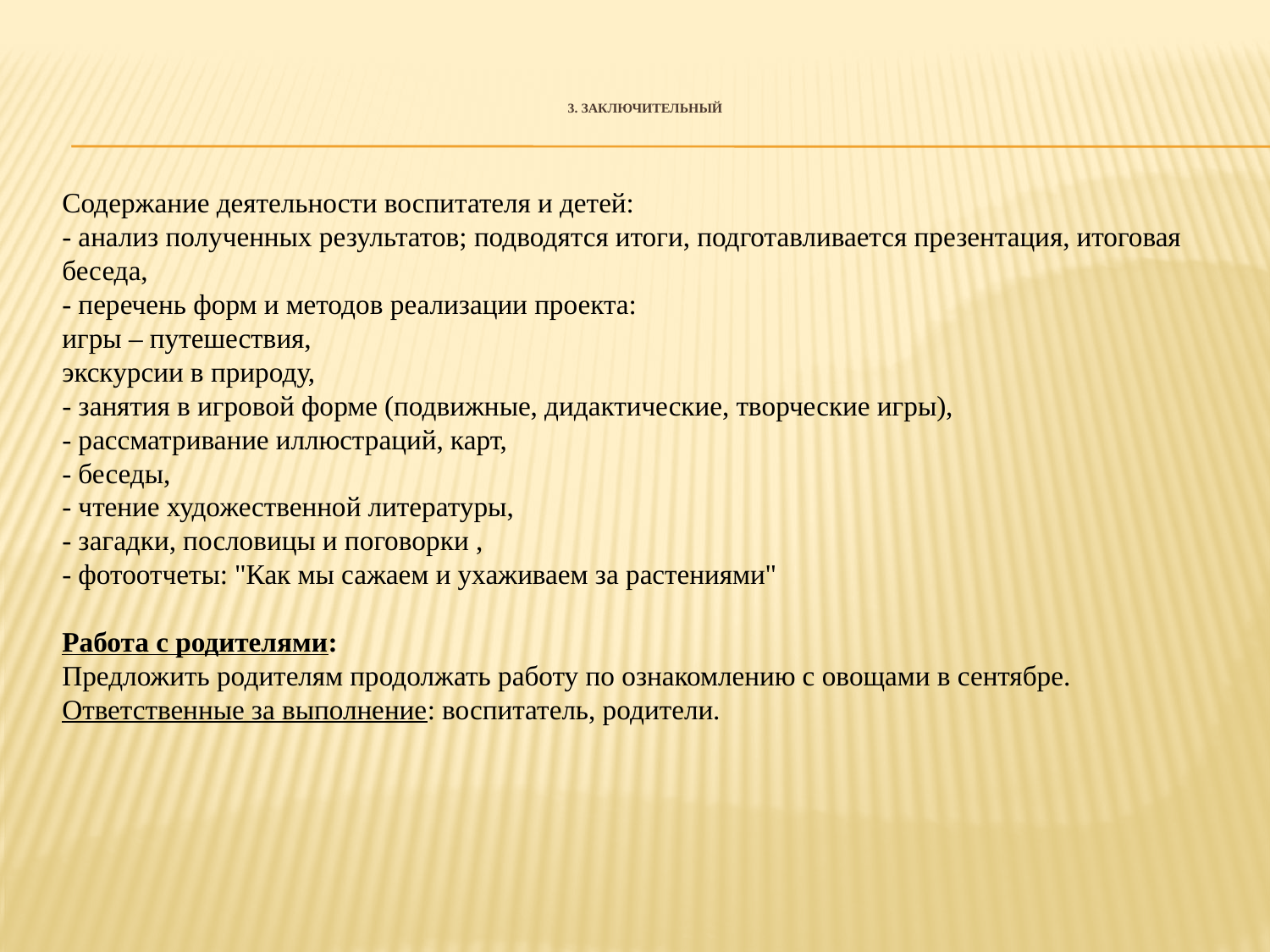

# 3. Заключительный
Содержание деятельности воспитателя и детей:
- анализ полученных результатов; подводятся итоги, подготавливается презентация, итоговая беседа,
- перечень форм и методов реализации проекта:
игры – путешествия,
экскурсии в природу,
- занятия в игровой форме (подвижные, дидактические, творческие игры),
- рассматривание иллюстраций, карт,
- беседы,
- чтение художественной литературы,
- загадки, пословицы и поговорки ,
- фотоотчеты: "Как мы сажаем и ухаживаем за растениями"
Работа с родителями:
Предложить родителям продолжать работу по ознакомлению с овощами в сентябре.
Ответственные за выполнение: воспитатель, родители.